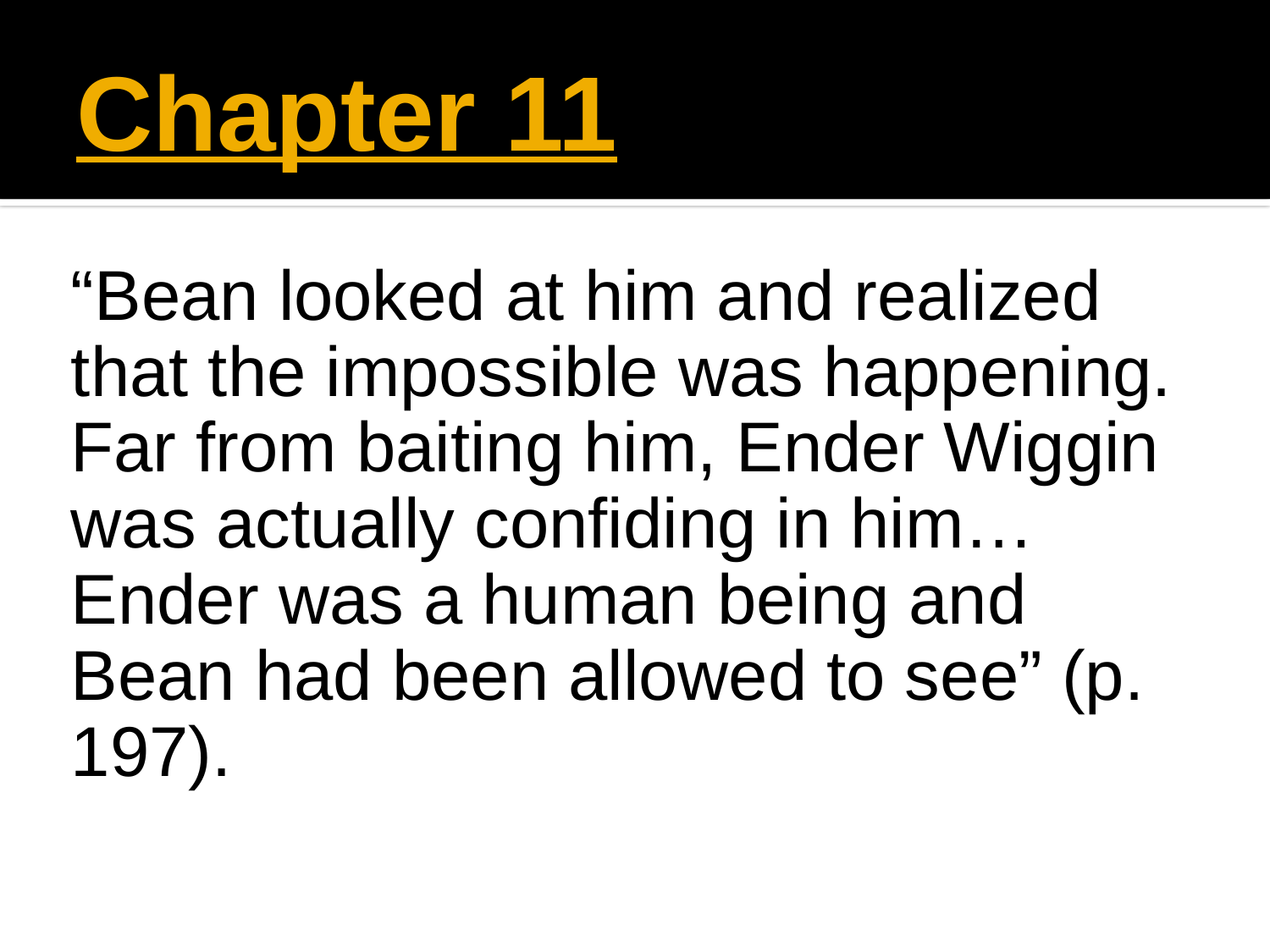

# Chapter 11
“Bean looked at him and realized that the impossible was happening. Far from baiting him, Ender Wiggin was actually confiding in him…Ender was a human being and Bean had been allowed to see” (p. 197).